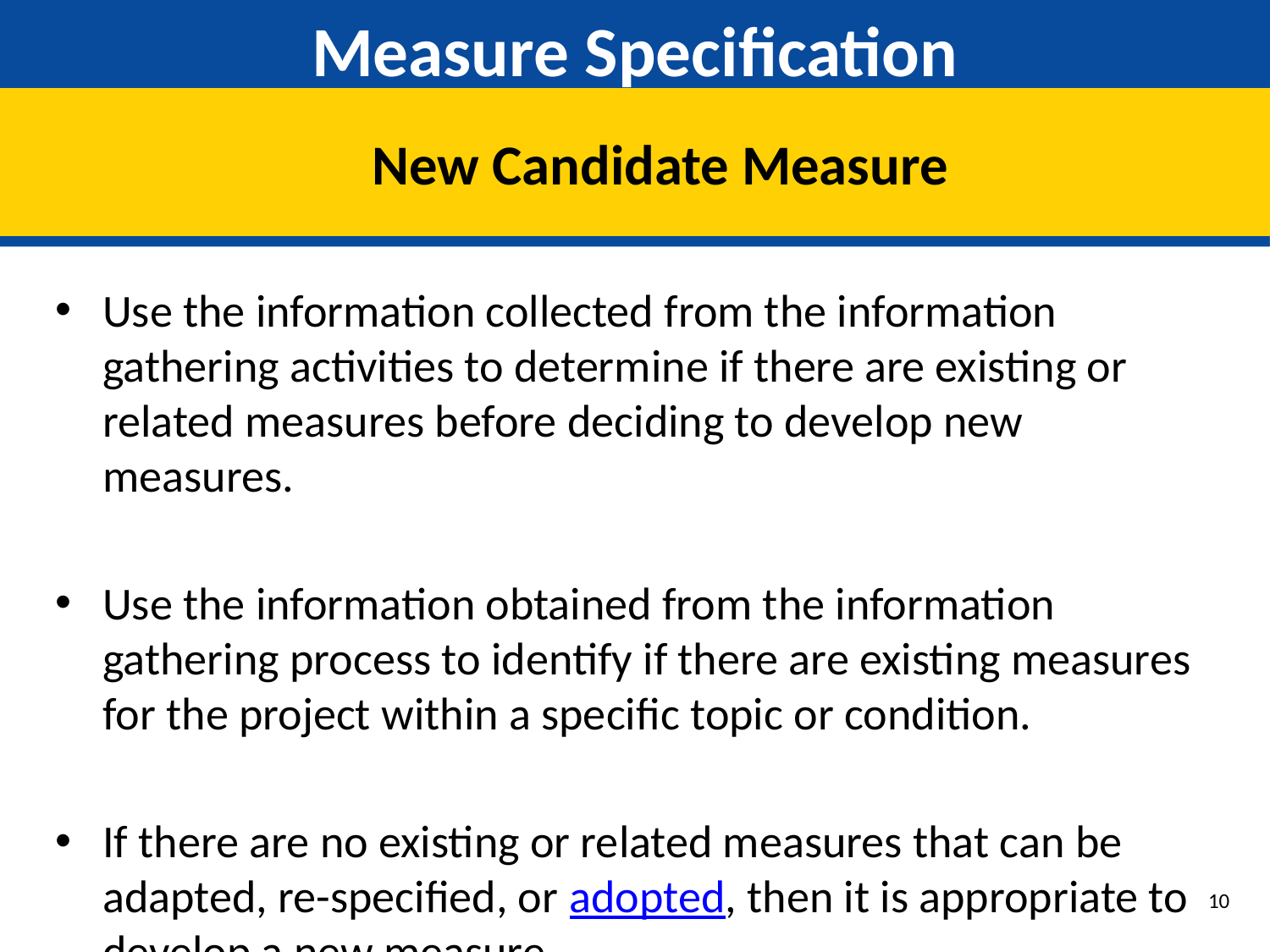

# Measure Specification
New Candidate Measure
Use the information collected from the information gathering activities to determine if there are existing or related measures before deciding to develop new measures.

Use the information obtained from the information gathering process to identify if there are existing measures for the project within a specific topic or condition.

If there are no existing or related measures that can be adapted, re-specified, or adopted, then it is appropriate to develop a new measure.